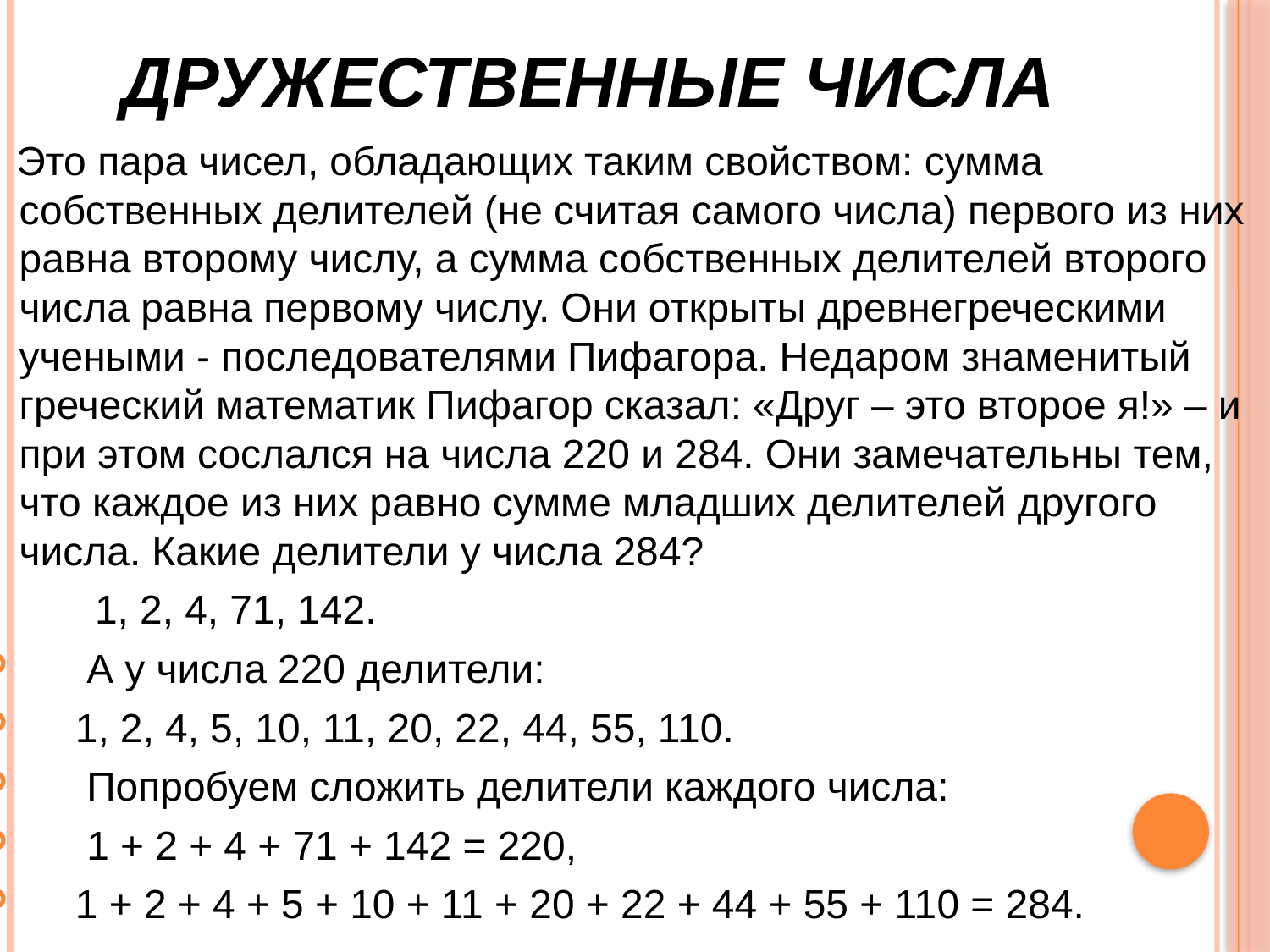

# Дружественные числа
   Это пара чисел, обладающих таким свойством: сумма собственных делителей (не считая самого числа) первого из них равна второму числу, а сумма собственных делителей второго числа равна первому числу. Они открыты древнегреческими учеными - последователями Пифагора. Недаром знаменитый греческий математик Пифагор сказал: «Друг – это второе я!» – и при этом сослался на числа 220 и 284. Они замечательны тем, что каждое из них равно сумме младших делителей другого числа. Какие делители у числа 284?
          1, 2, 4, 71, 142.
      А у числа 220 делители:
     1, 2, 4, 5, 10, 11, 20, 22, 44, 55, 110.
      Попробуем сложить делители каждого числа:
      1 + 2 + 4 + 71 + 142 = 220,
     1 + 2 + 4 + 5 + 10 + 11 + 20 + 22 + 44 + 55 + 110 = 284.